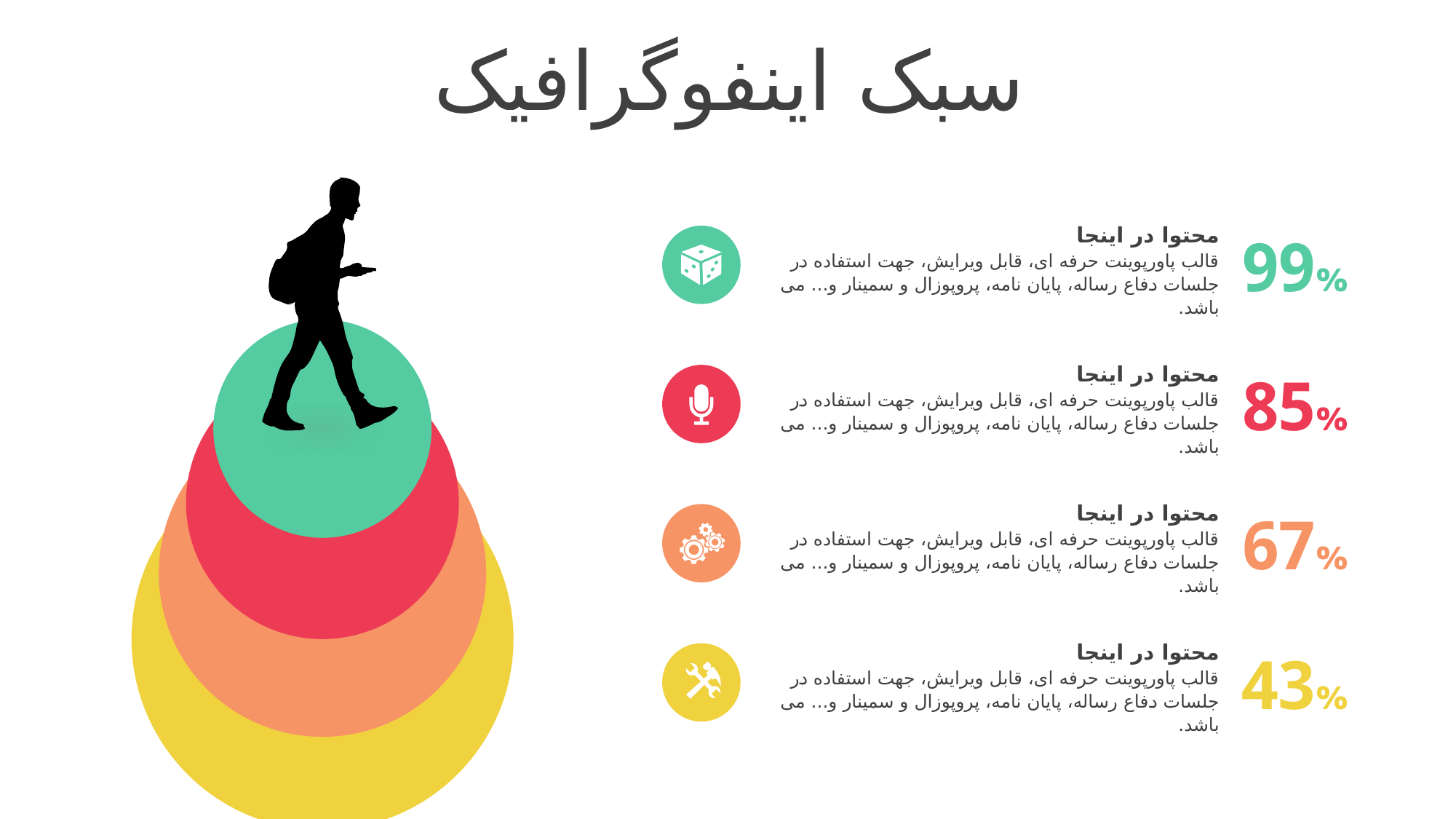

سبک اینفوگرافیک

محتوا در اینجا
قالب پاورپوینت حرفه ای، قابل ویرایش، جهت استفاده در جلسات دفاع رساله، پایان نامه، پروپوزال و سمینار و... می باشد.
99%

محتوا در اینجا
قالب پاورپوینت حرفه ای، قابل ویرایش، جهت استفاده در جلسات دفاع رساله، پایان نامه، پروپوزال و سمینار و... می باشد.
85%

محتوا در اینجا
قالب پاورپوینت حرفه ای، قابل ویرایش، جهت استفاده در جلسات دفاع رساله، پایان نامه، پروپوزال و سمینار و... می باشد.
67%

محتوا در اینجا
قالب پاورپوینت حرفه ای، قابل ویرایش، جهت استفاده در جلسات دفاع رساله، پایان نامه، پروپوزال و سمینار و... می باشد.
43%